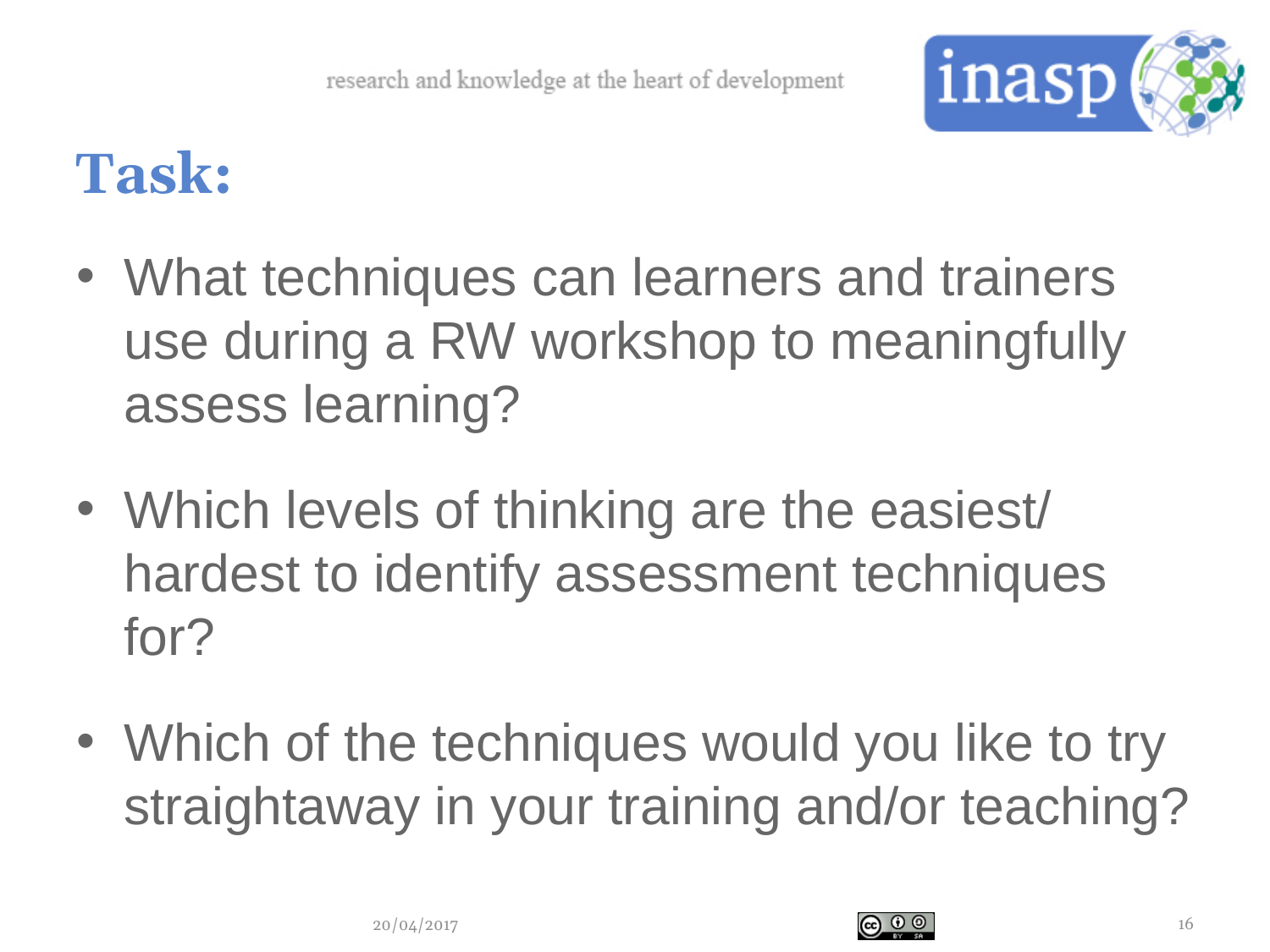

# Task:
What techniques can learners and trainers use during a RW workshop to meaningfully assess learning?
Which levels of thinking are the easiest/ hardest to identify assessment techniques for?
Which of the techniques would you like to try straightaway in your training and/or teaching?
20/04/2017

16